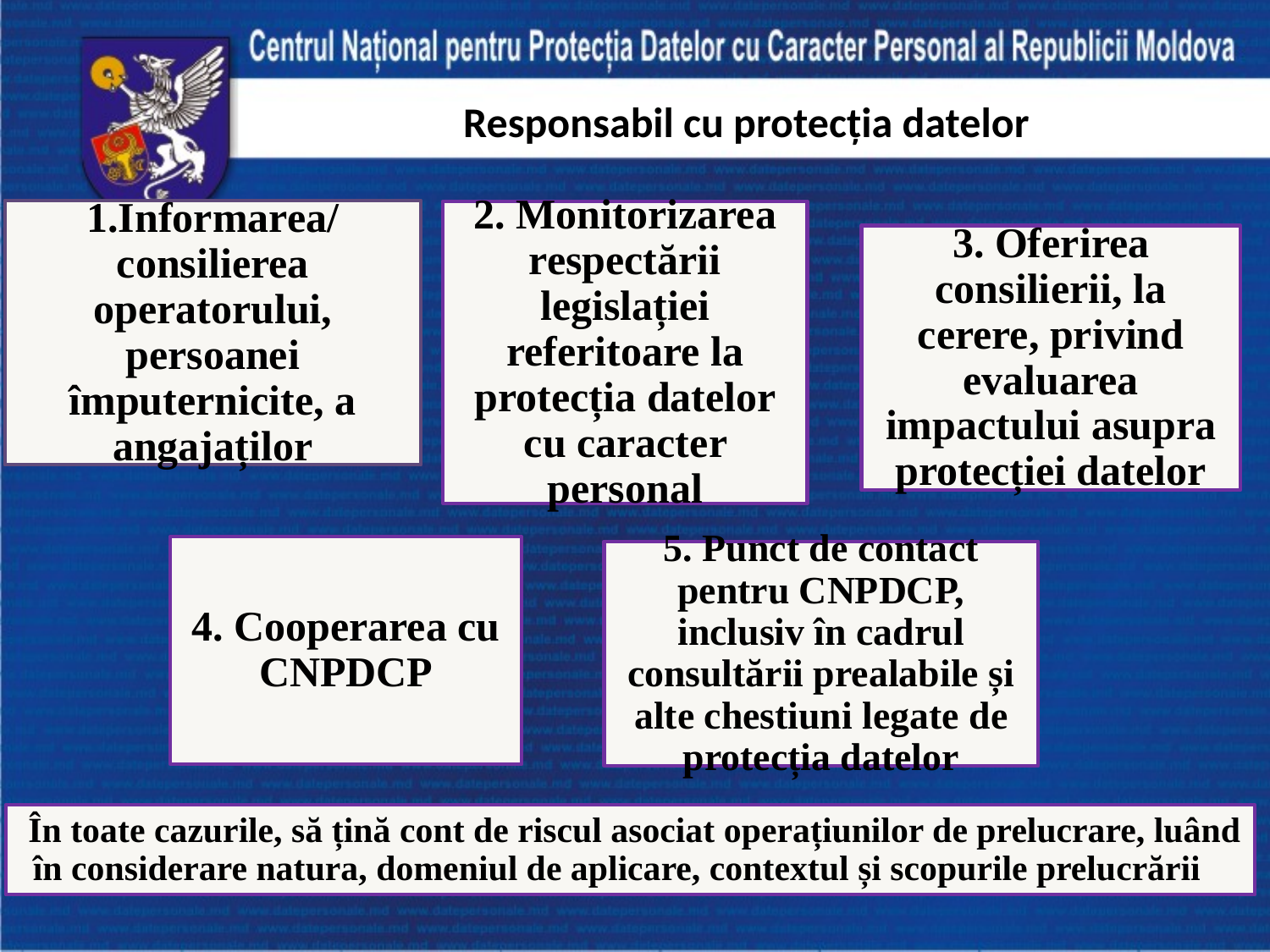

# Responsabil cu protecția datelor
1.Informarea/consilierea operatorului, persoanei împuternicite, a angajaților
2. Monitorizarea respectării legislației referitoare la protecția datelor cu caracter personal
3. Oferirea consilierii, la cerere, privind evaluarea impactului asupra protecției datelor
4. Cooperarea cu CNPDCP
5. Punct de contact pentru CNPDCP, inclusiv în cadrul consultării prealabile și alte chestiuni legate de protecția datelor
 În toate cazurile, să țină cont de riscul asociat operațiunilor de prelucrare, luând în considerare natura, domeniul de aplicare, contextul și scopurile prelucrării